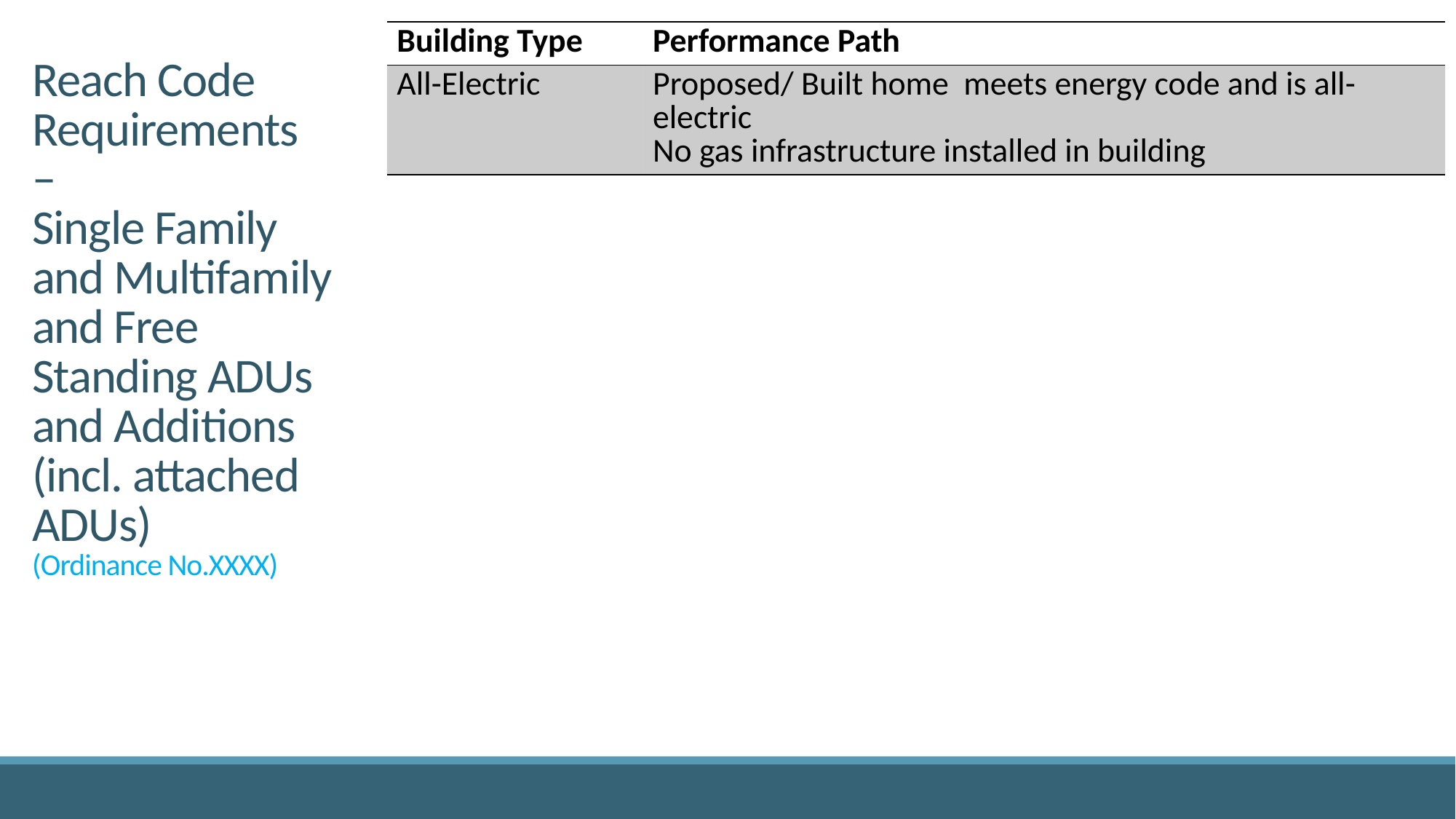

| Building Type | Performance Path |
| --- | --- |
| All-Electric | Proposed/ Built home meets energy code and is all-electric No gas infrastructure installed in building |
# Reach Code Requirements – Single Family and Multifamily and Free Standing ADUs and Additions (incl. attached ADUs) (Ordinance No.XXXX)